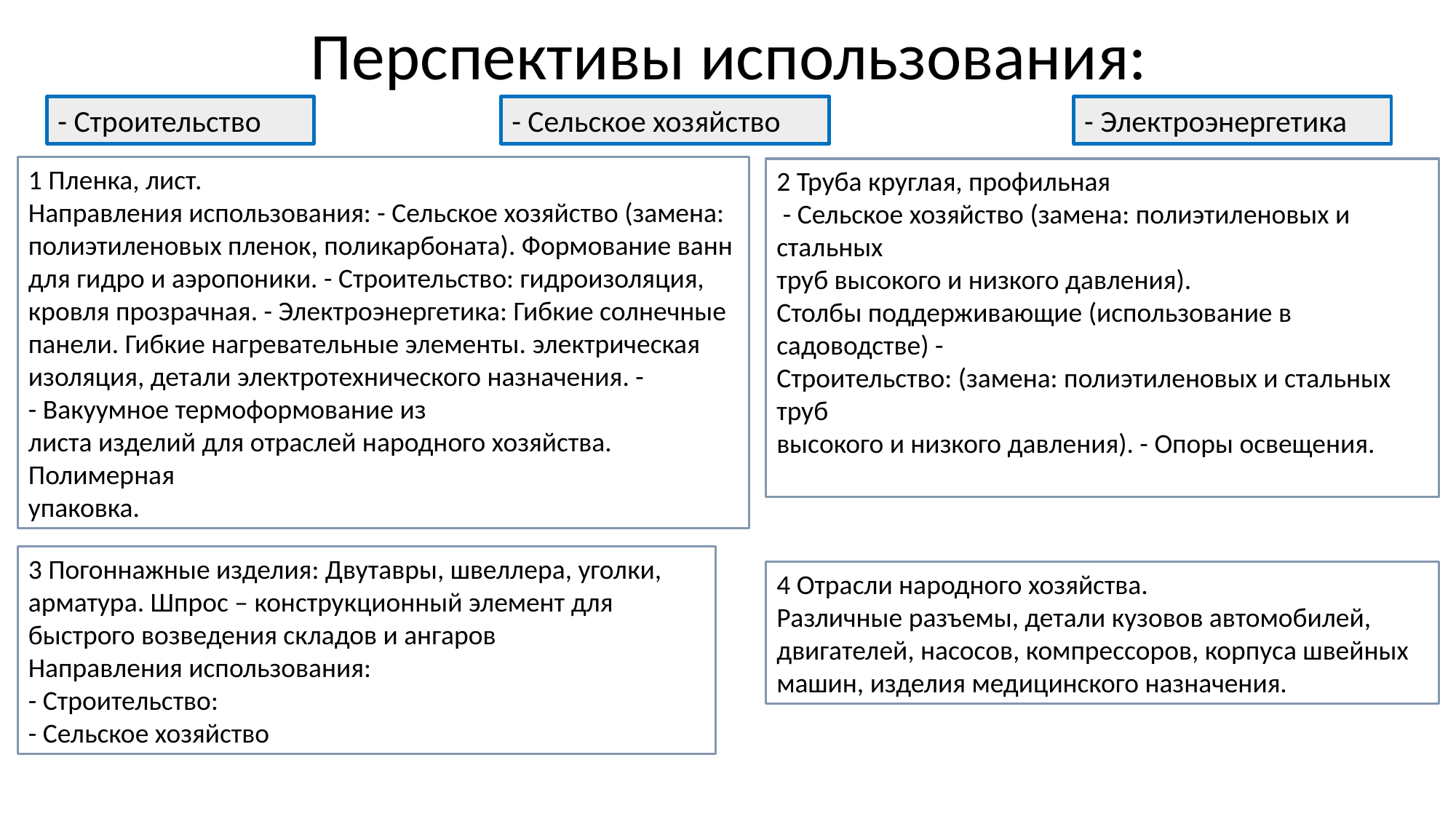

# Перспективы использования:
- Строительство
- Сельское хозяйство
- Электроэнергетика
1 Пленка, лист.
Направления использования: - Сельское хозяйство (замена:
полиэтиленовых пленок, поликарбоната). Формование ванн
для гидро и аэропоники. - Строительство: гидроизоляция,
кровля прозрачная. - Электроэнергетика: Гибкие солнечные
панели. Гибкие нагревательные элементы. электрическая
изоляция, детали электротехнического назначения. -
- Вакуумное термоформование из
листа изделий для отраслей народного хозяйства. Полимерная
упаковка.
2 Труба круглая, профильная
 - Сельское хозяйство (замена: полиэтиленовых и стальных
труб высокого и низкого давления).
Столбы поддерживающие (использование в садоводстве) -
Строительство: (замена: полиэтиленовых и стальных труб
высокого и низкого давления). - Опоры освещения.

3 Погоннажные изделия: Двутавры, швеллера, уголки, арматура. Шпрос – конструкционный элемент для быстрого возведения складов и ангаров
Направления использования:
- Строительство:
- Сельское хозяйство
4 Отрасли народного хозяйства.
Различные разъемы, детали кузовов автомобилей, двигателей, насосов, компрессоров, корпуса швейных
машин, изделия медицинского назначения.